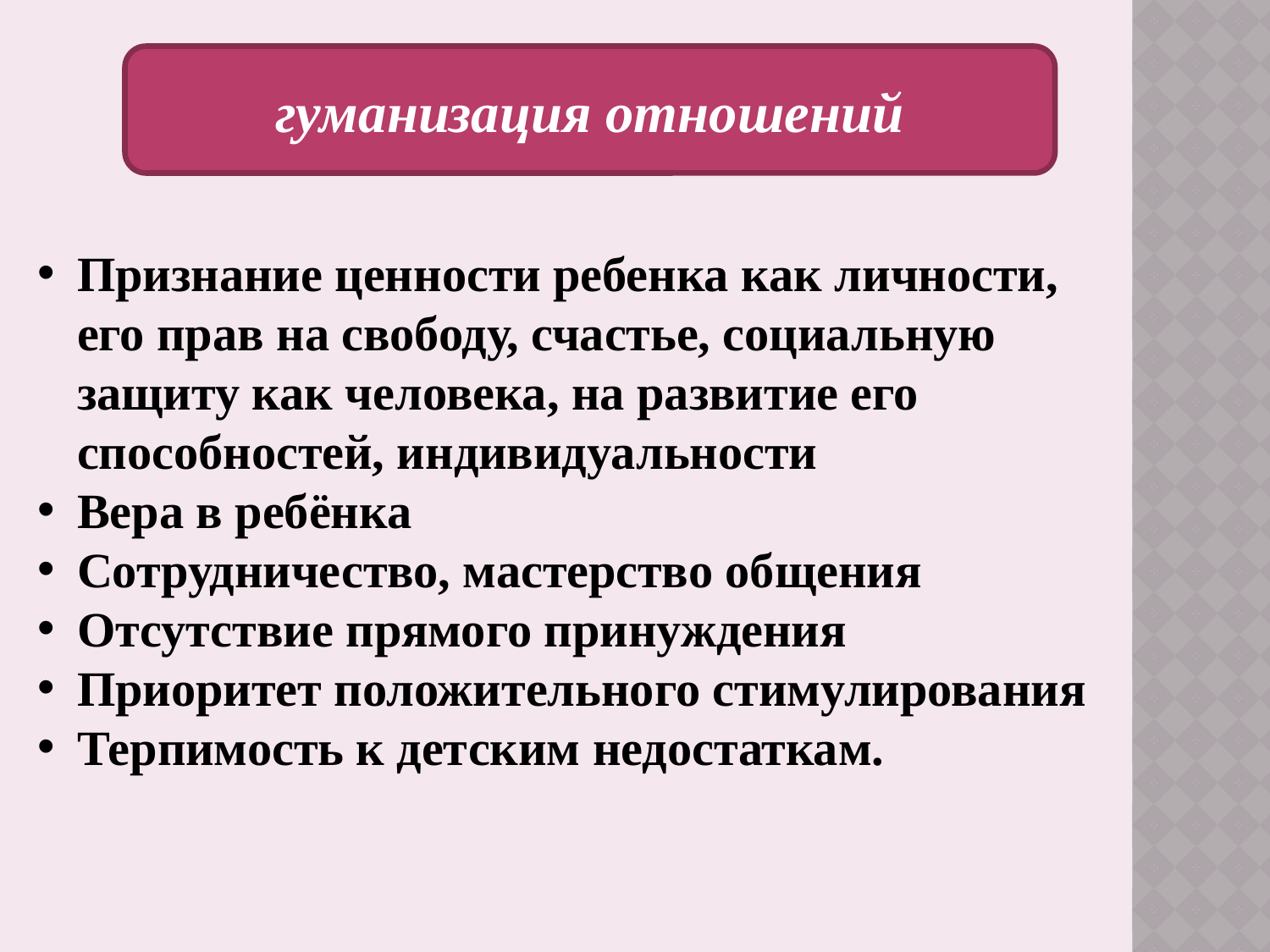

гуманизация отношений
Признание ценности ребенка как личности, его прав на свободу, счастье, социальную защиту как человека, на развитие его способностей, индивидуальности
Вера в ребёнка
Сотрудничество, мастерство общения
Отсутствие прямого принуждения
Приоритет положительного стимулирования
Терпимость к детским недостаткам.